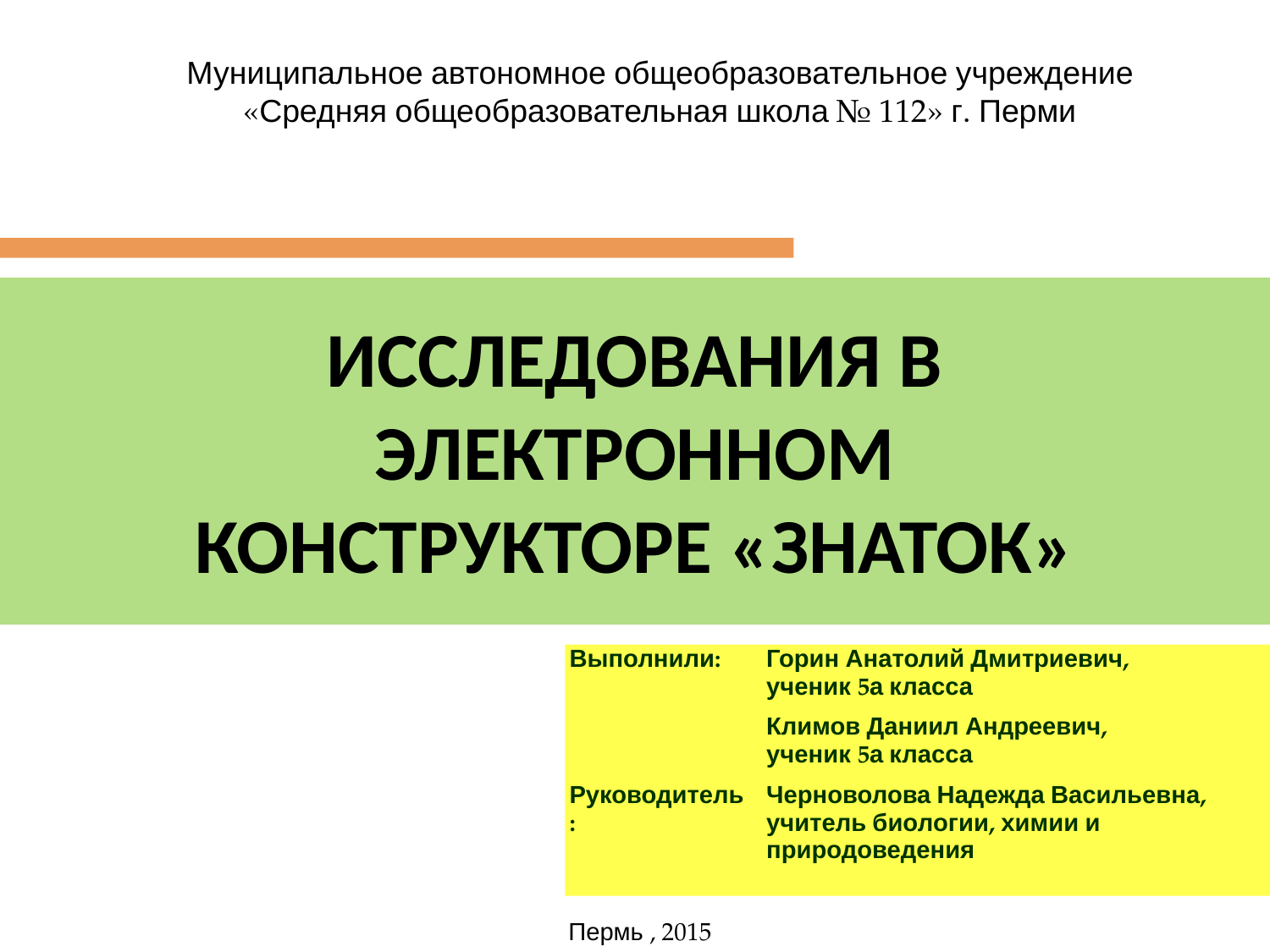

Муниципальное автономное общеобразовательное учреждение
«Средняя общеобразовательная школа № 112» г. Перми

# ИССЛЕДОВАНИЯ В ЭЛЕКТРОННОМ КОНСТРУКТОРЕ «ЗНАТОК»

| Выполнили: | Горин Анатолий Дмитриевич, ученик 5а класса |
| --- | --- |
|  | Климов Даниил Андреевич, ученик 5а класса |
| Руководитель: | Черноволова Надежда Васильевна, учитель биологии, химии и природоведения |
Пермь , 2015